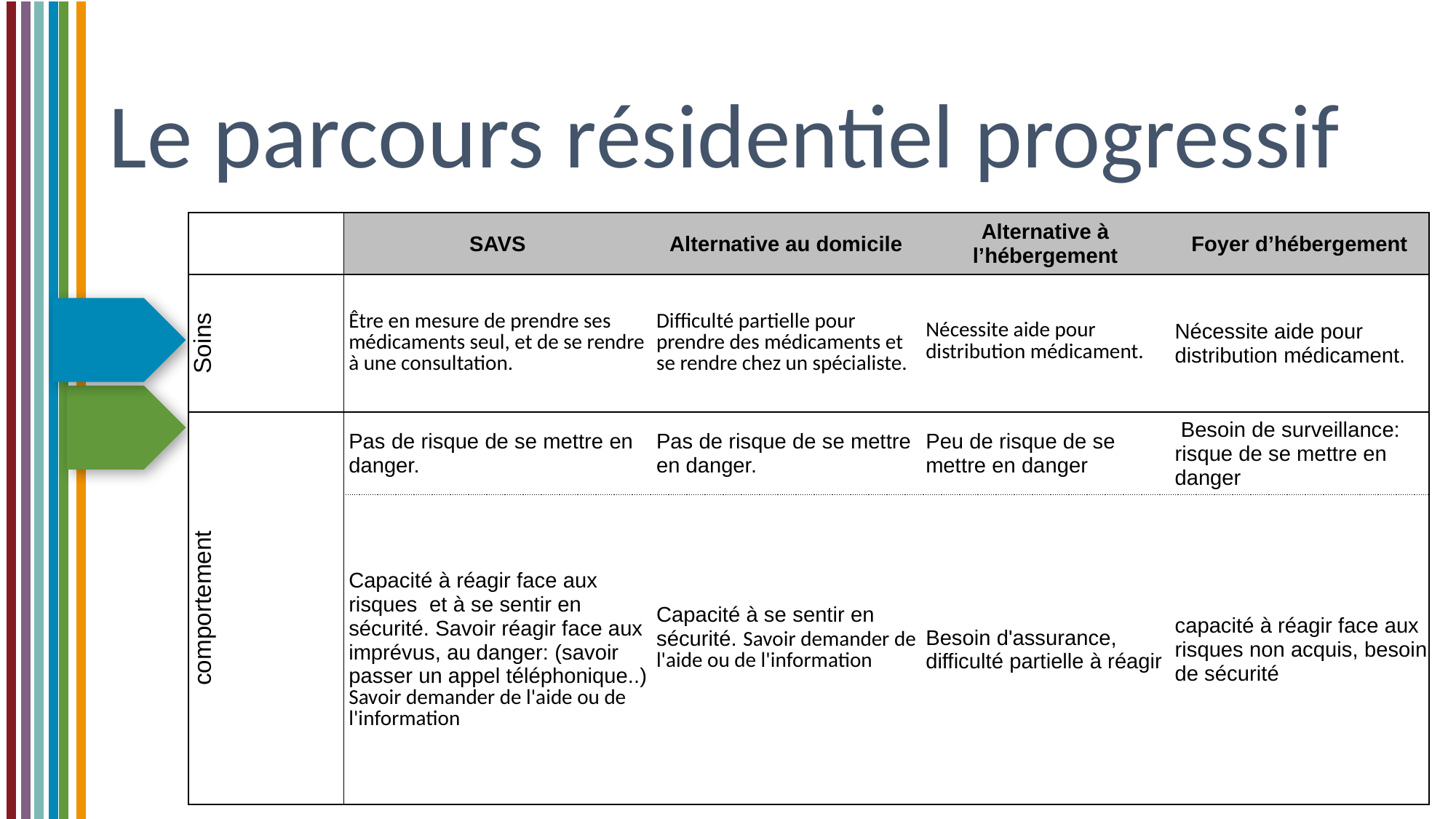

Le parcours résidentiel progressif
|  | SAVS | Alternative au domicile | Alternative à l’hébergement | Foyer d’hébergement |
| --- | --- | --- | --- | --- |
| Soins | Être en mesure de prendre ses médicaments seul, et de se rendre à une consultation. | Difficulté partielle pour prendre des médicaments et se rendre chez un spécialiste. | Nécessite aide pour distribution médicament. | Nécessite aide pour distribution médicament. |
| comportement | Pas de risque de se mettre en danger. | Pas de risque de se mettre en danger. | Peu de risque de se mettre en danger | Besoin de surveillance: risque de se mettre en danger |
|  | Capacité à réagir face aux risques et à se sentir en sécurité. Savoir réagir face aux imprévus, au danger: (savoir passer un appel téléphonique..) Savoir demander de l'aide ou de l'information | Capacité à se sentir en sécurité. Savoir demander de l'aide ou de l'information | Besoin d'assurance, difficulté partielle à réagir | capacité à réagir face aux risques non acquis, besoin de sécurité |